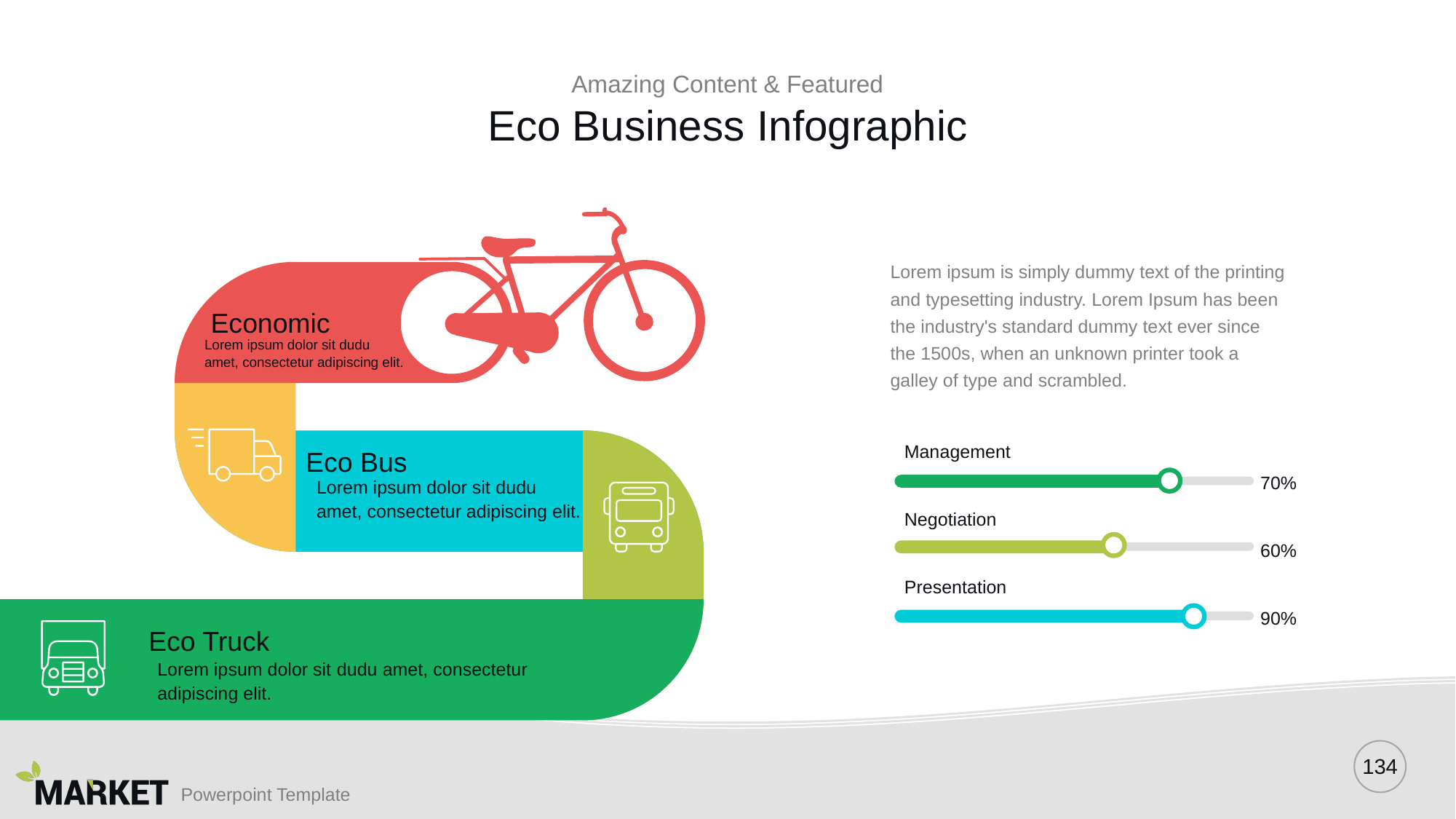

Amazing Content & Featured
# Eco Business Infographic

Lorem ipsum is simply dummy text of the printing and typesetting industry. Lorem Ipsum has been the industry's standard dummy text ever since the 1500s, when an unknown printer took a galley of type and scrambled.
Economic
Lorem ipsum dolor sit dudu amet, consectetur adipiscing elit.

Management
70%

Negotiation
60%

Presentation
90%

Eco Bus
Lorem ipsum dolor sit dudu amet, consectetur adipiscing elit.

Eco Truck

Lorem ipsum dolor sit dudu amet, consectetur adipiscing elit.